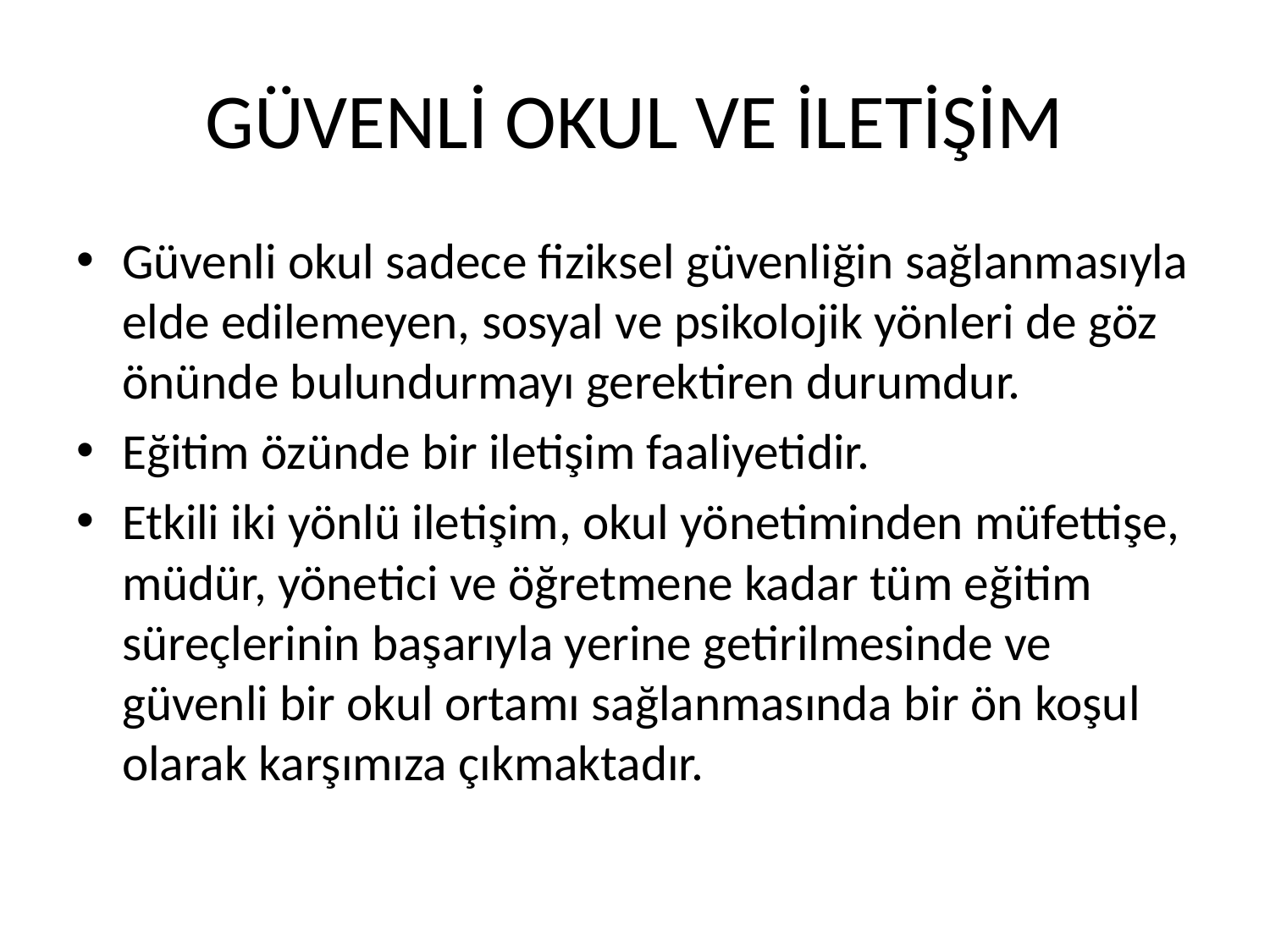

# GÜVENLİ OKUL VE İLETİŞİM
Güvenli okul sadece fiziksel güvenliğin sağlanmasıyla elde edilemeyen, sosyal ve psikolojik yönleri de göz önünde bulundurmayı gerektiren durumdur.
Eğitim özünde bir iletişim faaliyetidir.
Etkili iki yönlü iletişim, okul yönetiminden müfettişe, müdür, yönetici ve öğretmene kadar tüm eğitim süreçlerinin başarıyla yerine getirilmesinde ve güvenli bir okul ortamı sağlanmasında bir ön koşul olarak karşımıza çıkmaktadır.